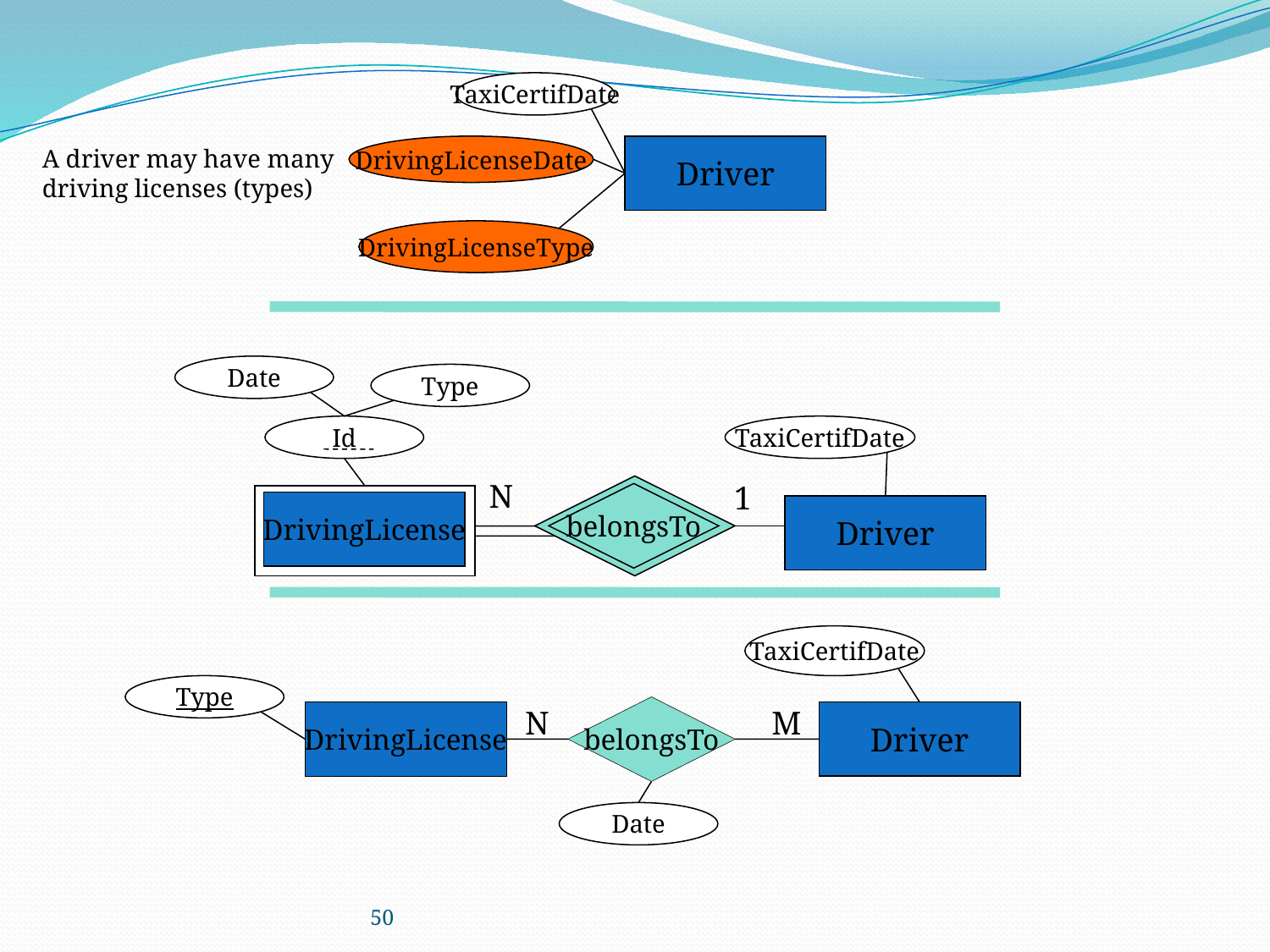

TaxiCertifDate
DrivingLicenseDate
Driver
A driver may have many
driving licenses (types)
DrivingLicenseType

Date
Type
Id
TaxiCertifDate

N
1
belongsTo
belongsTo
Körkort
DrivingLicense
Driver

TaxiCertifDate
Type
N
belongsTo
M
DrivingLicense
Driver
Date
50